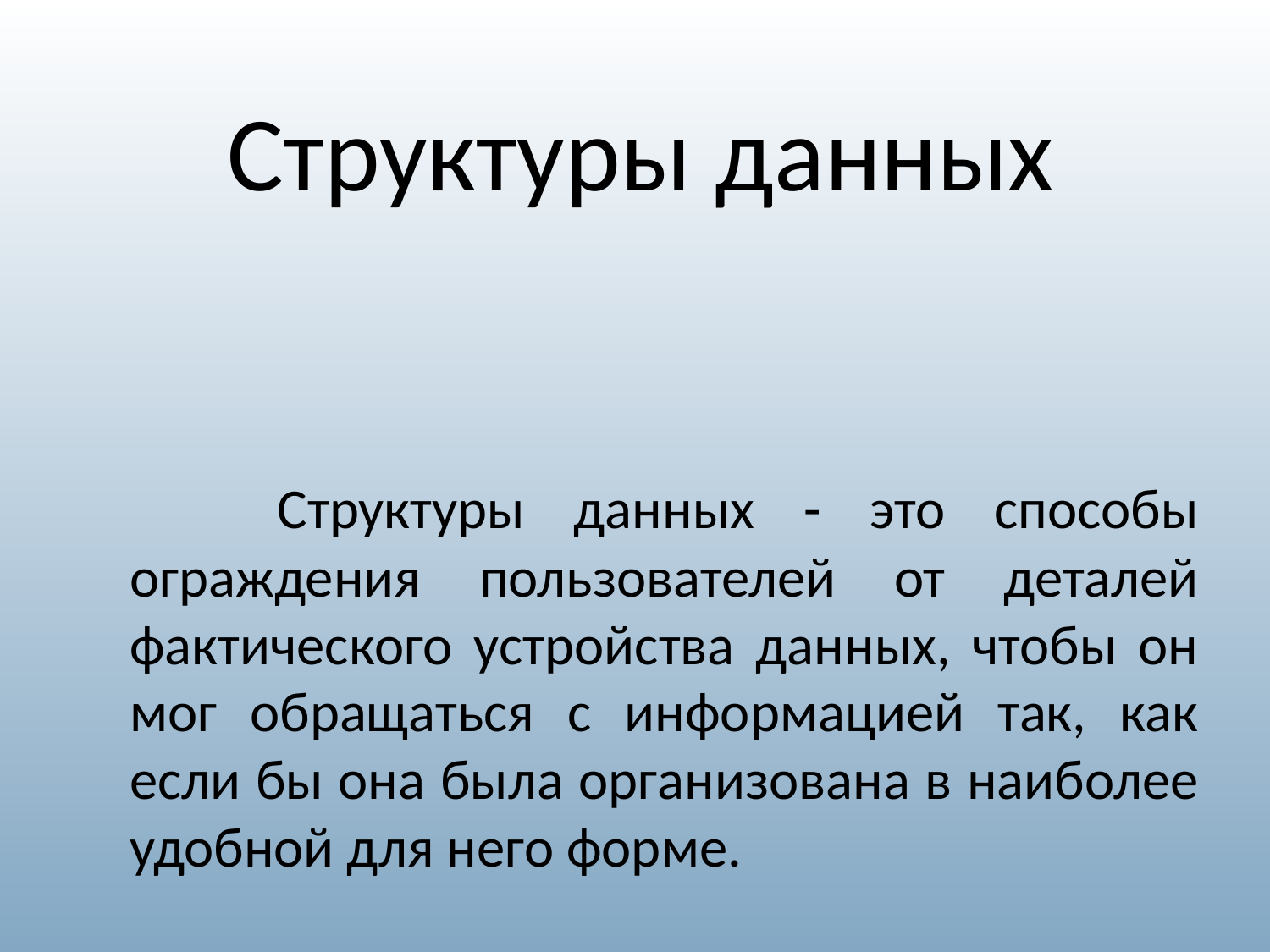

# Структуры данных
    Структуры данных - это способы ограждения пользователей от деталей фактического устройства данных, чтобы он мог обращаться с информацией так, как если бы она была организована в наиболее удобной для него форме.